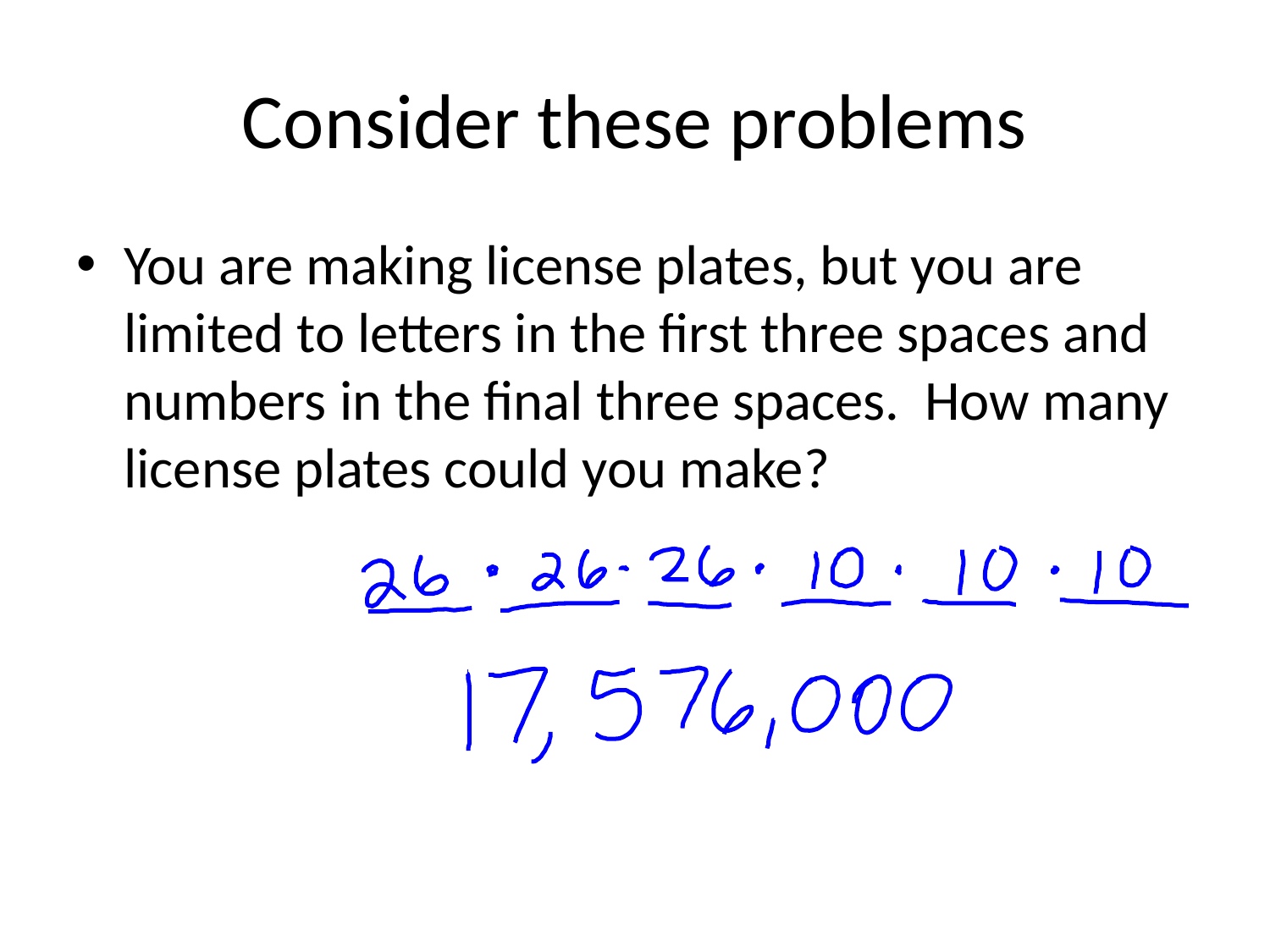

# Consider these problems
You are making license plates, but you are limited to letters in the first three spaces and numbers in the final three spaces.  How many license plates could you make?